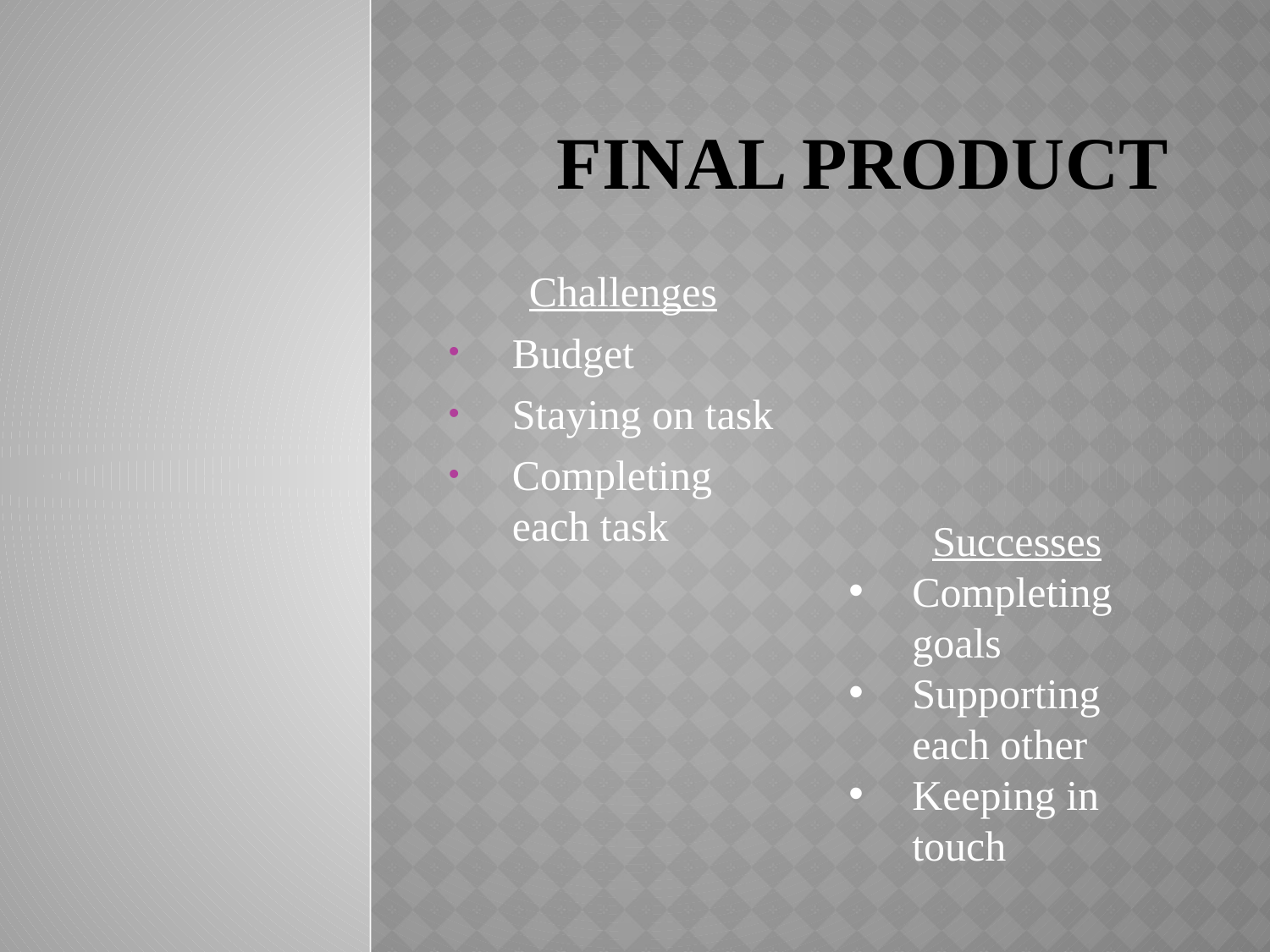

# Final product
Challenges
Budget
Staying on task
Completing each task

Successes
Completing goals
Supporting each other
Keeping in touch